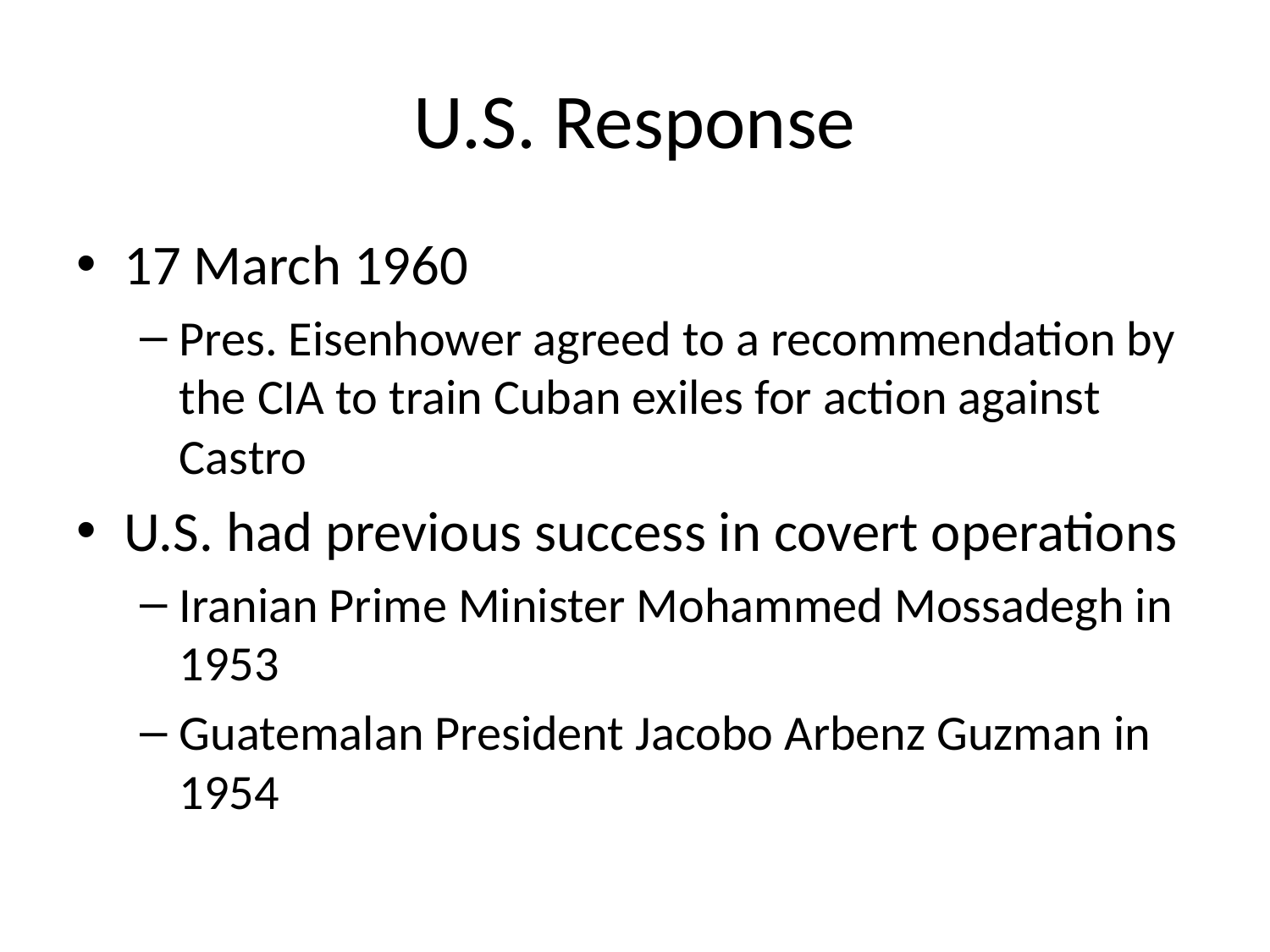

# U.S. Response
17 March 1960
Pres. Eisenhower agreed to a recommendation by the CIA to train Cuban exiles for action against Castro
U.S. had previous success in covert operations
Iranian Prime Minister Mohammed Mossadegh in 1953
Guatemalan President Jacobo Arbenz Guzman in 1954